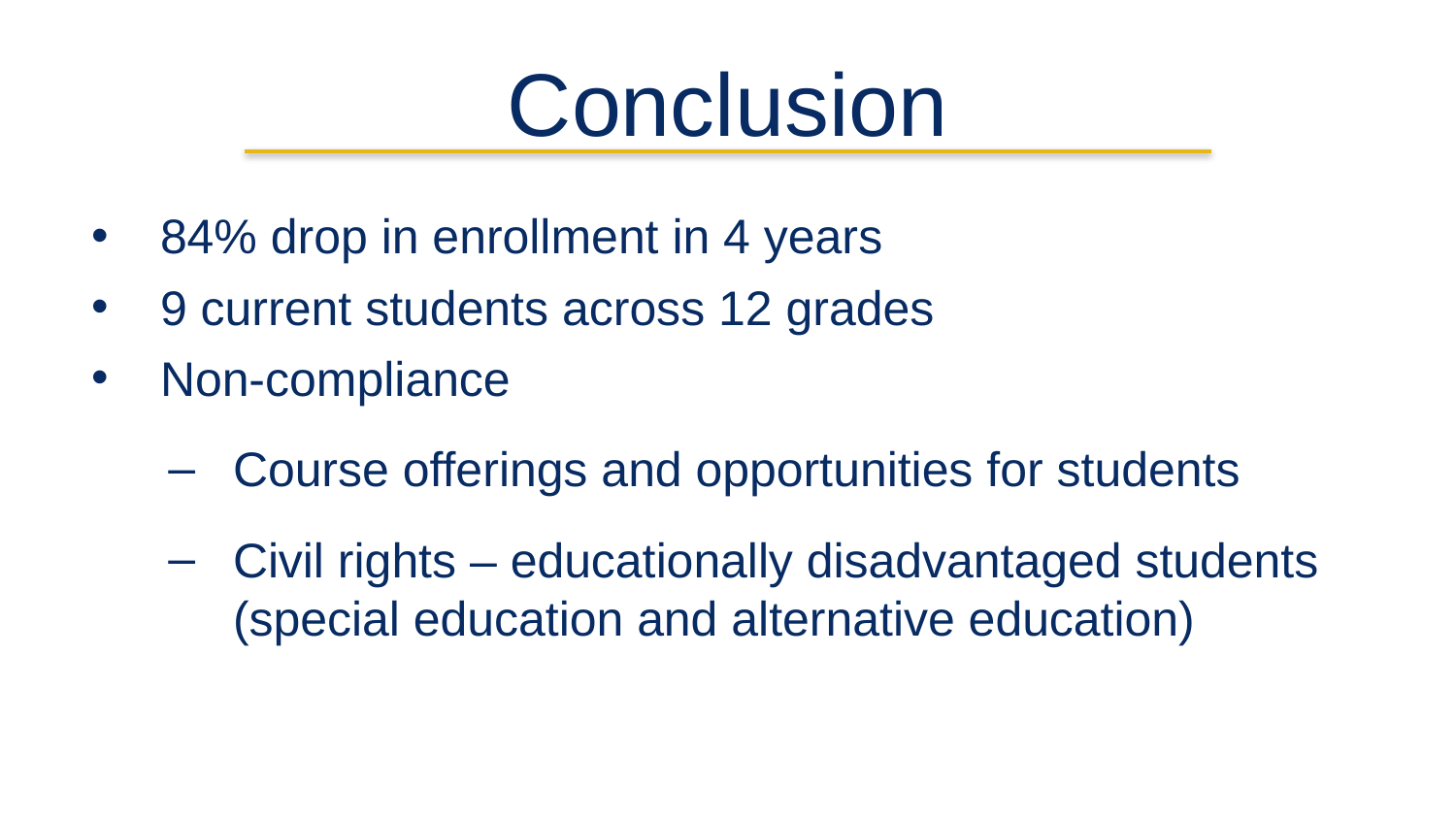

# Conclusion
84% drop in enrollment in 4 years
9 current students across 12 grades
Non-compliance
Course offerings and opportunities for students
Civil rights – educationally disadvantaged students (special education and alternative education)